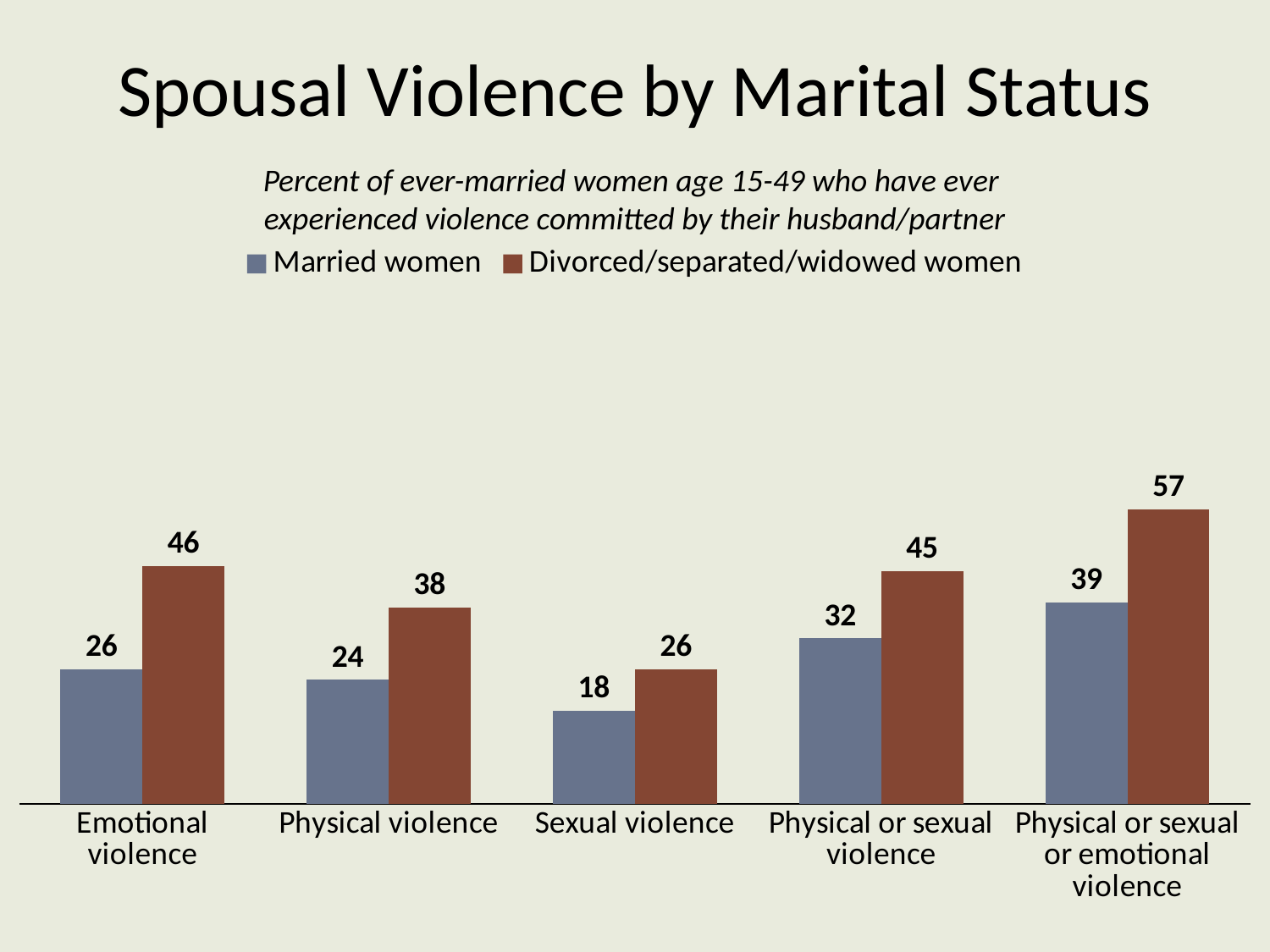

# Spousal Violence by Marital Status
Percent of ever-married women age 15-49 who have ever
experienced violence committed by their husband/partner

### Chart

| Category | Married women | Divorced/separated/widowed women |
|---|---|---|
| Emotional violence | 26.0 | 46.0 |
| Physical violence | 24.0 | 38.0 |
| Sexual violence | 18.0 | 26.0 |
| Physical or sexual violence | 32.0 | 45.0 |
| Physical or sexual or emotional violence | 39.0 | 57.0 |